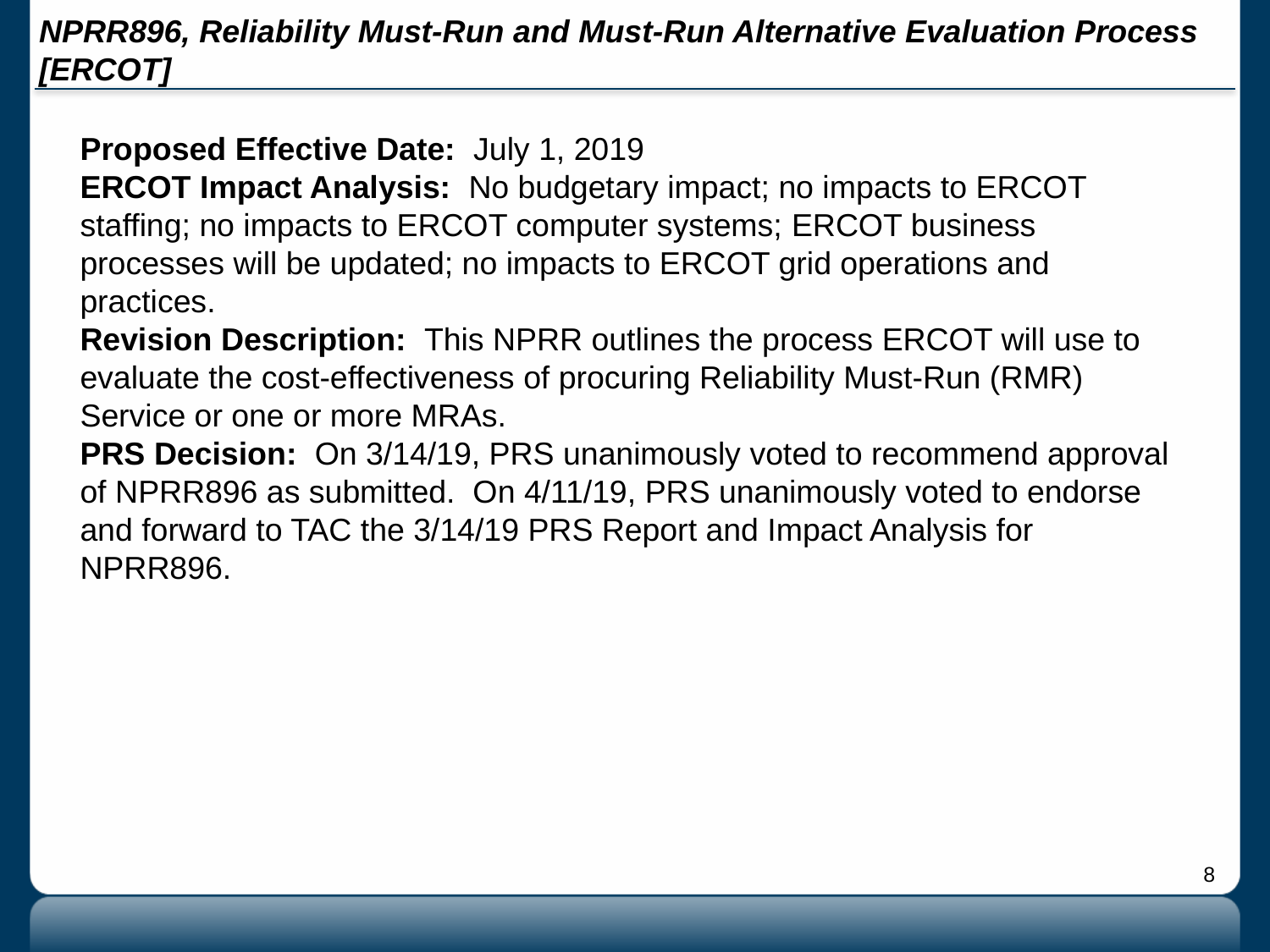

# NPRR896, Reliability Must-Run and Must-Run Alternative Evaluation Process [ERCOT]
Proposed Effective Date:  July 1, 2019
ERCOT Impact Analysis:  No budgetary impact; no impacts to ERCOT staffing; no impacts to ERCOT computer systems; ERCOT business processes will be updated; no impacts to ERCOT grid operations and practices.
Revision Description:  This NPRR outlines the process ERCOT will use to evaluate the cost-effectiveness of procuring Reliability Must-Run (RMR) Service or one or more MRAs.
PRS Decision:  On 3/14/19, PRS unanimously voted to recommend approval of NPRR896 as submitted.  On 4/11/19, PRS unanimously voted to endorse and forward to TAC the 3/14/19 PRS Report and Impact Analysis for NPRR896.